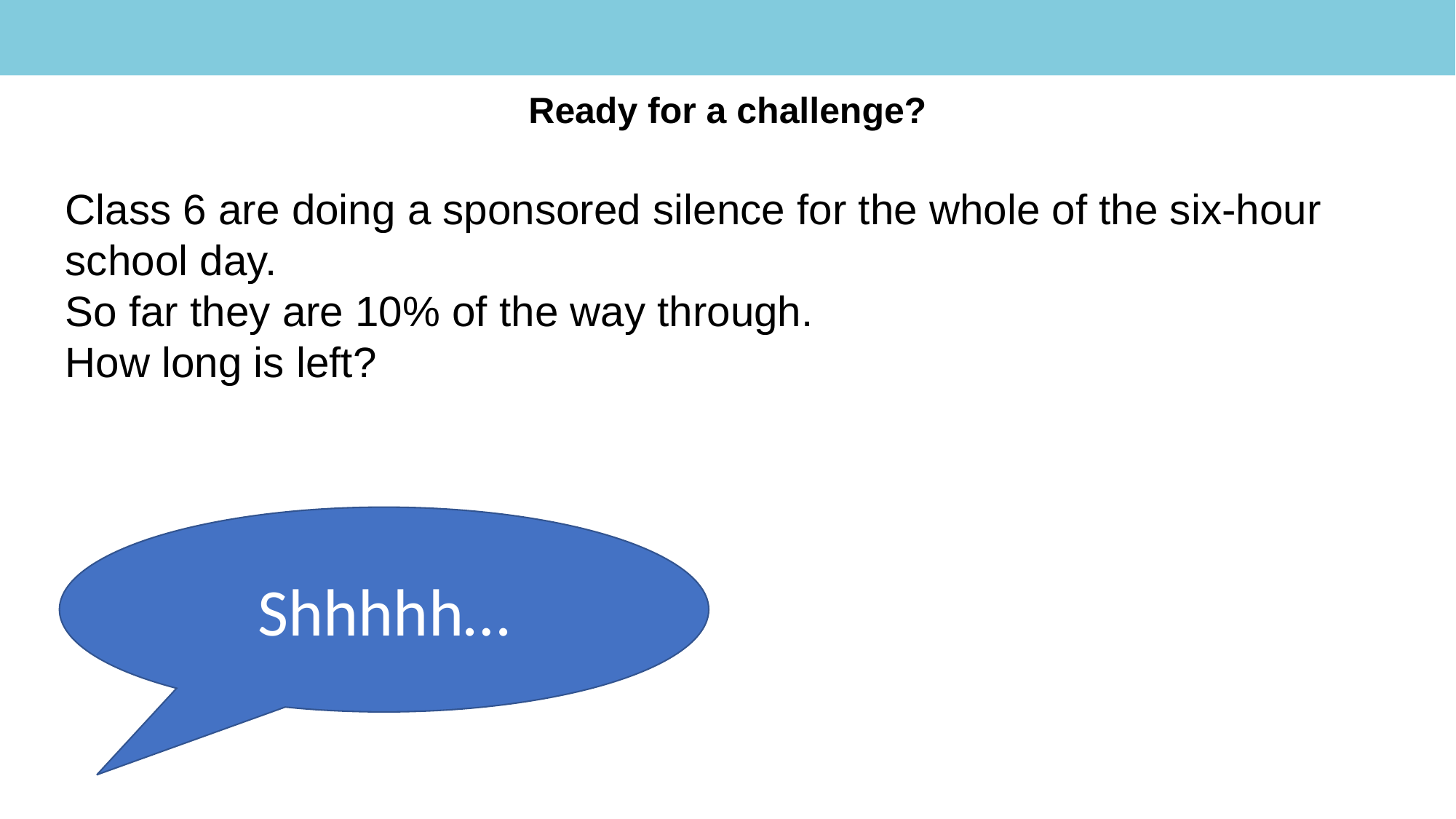

Ready for a challenge?

Class 6 are doing a sponsored silence for the whole of the six-hour school day.
So far they are 10% of the way through.
How long is left?
Shhhhh…